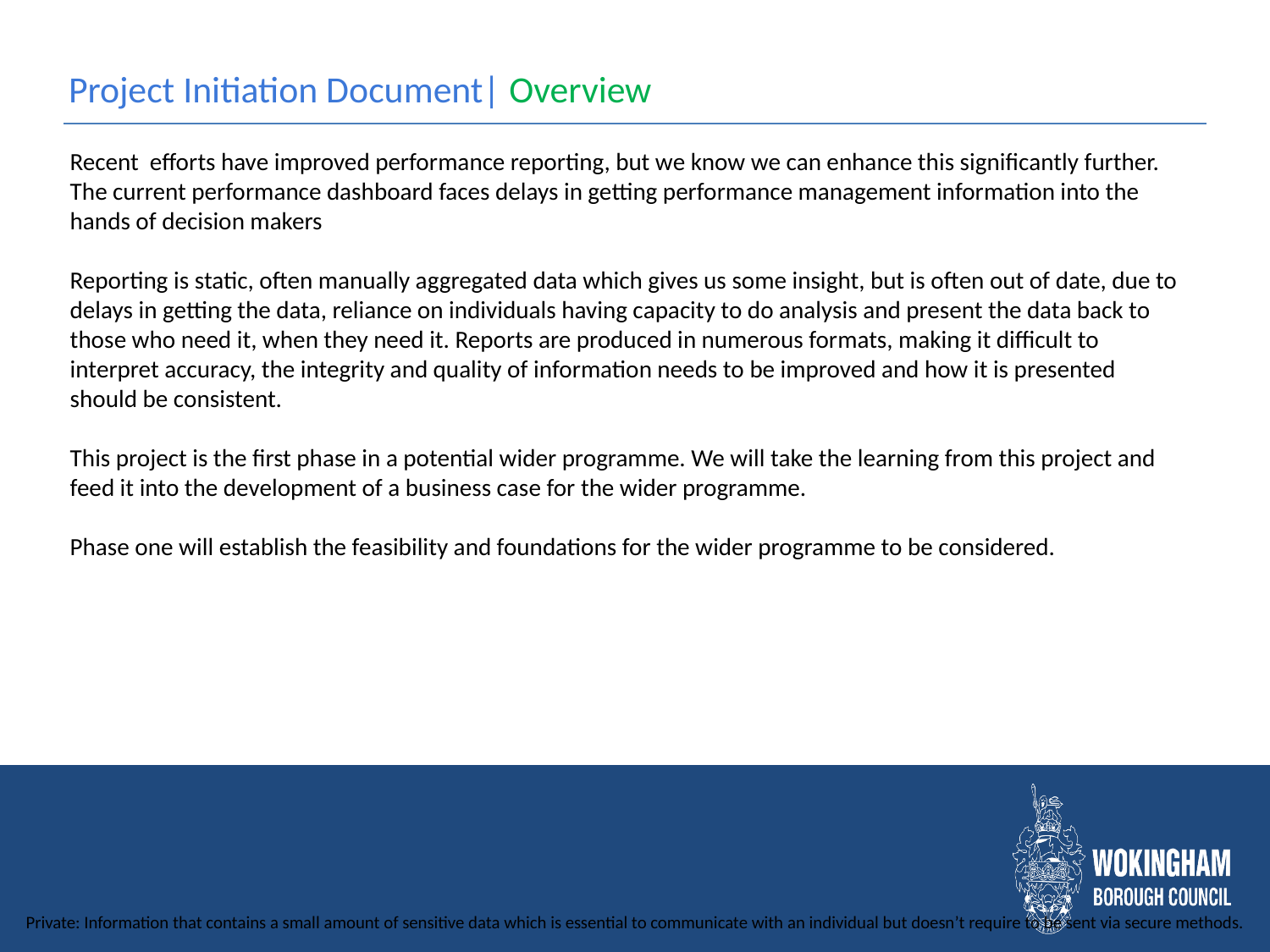

Project Initiation Document| Overview
Recent  efforts have improved performance reporting, but we know we can enhance this significantly further. The current performance dashboard faces delays in getting performance management information into the hands of decision makers

Reporting is static, often manually aggregated data which gives us some insight, but is often out of date, due to delays in getting the data, reliance on individuals having capacity to do analysis and present the data back to those who need it, when they need it. Reports are produced in numerous formats, making it difficult to interpret accuracy, the integrity and quality of information needs to be improved and how it is presented should be consistent.

This project is the first phase in a potential wider programme. We will take the learning from this project and feed it into the development of a business case for the wider programme.

Phase one will establish the feasibility and foundations for the wider programme to be considered.